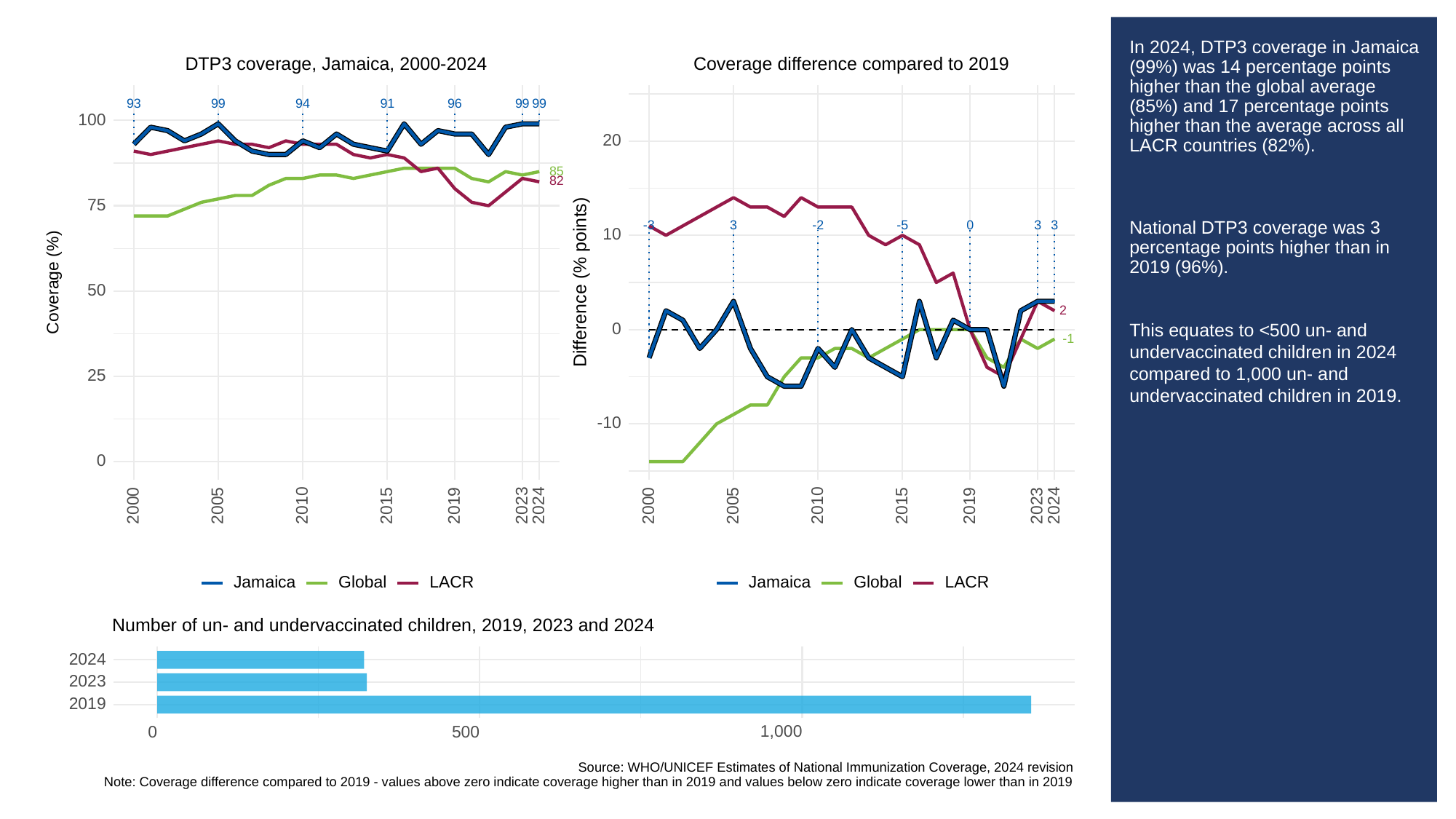

# In 2024, DTP3 coverage in Jamaica (99%) was 14 percentage points higher than the global average (85%) and 17 percentage points higher than the average across all LACR countries (82%).

National DTP3 coverage was 3 percentage points higher than in 2019 (96%).

This equates to <500 un- and undervaccinated children in 2024 compared to 1,000 un- and undervaccinated children in 2019.

Coverage difference compared to 2019
DTP3 coverage, Jamaica, 2000-2024

93
99
94
91
96
99
99

100

20

85

82

75

-3
3
3
3
0
-2
-5
10

Difference (% points)
Coverage (%)

50

2
0

-1
25

-10

0

2023
2023
2000
2005
2010
2015
2019
2024
2000
2005
2010
2015
2019
2024
Global
LACR
Global
LACR
Jamaica
Jamaica

Number of un- and undervaccinated children, 2019, 2023 and 2024

2024

2023

2019

1,000
0
500
Source: WHO/UNICEF Estimates of National Immunization Coverage, 2024 revision
Note: Coverage difference compared to 2019 - values above zero indicate coverage higher than in 2019 and values below zero indicate coverage lower than in 2019